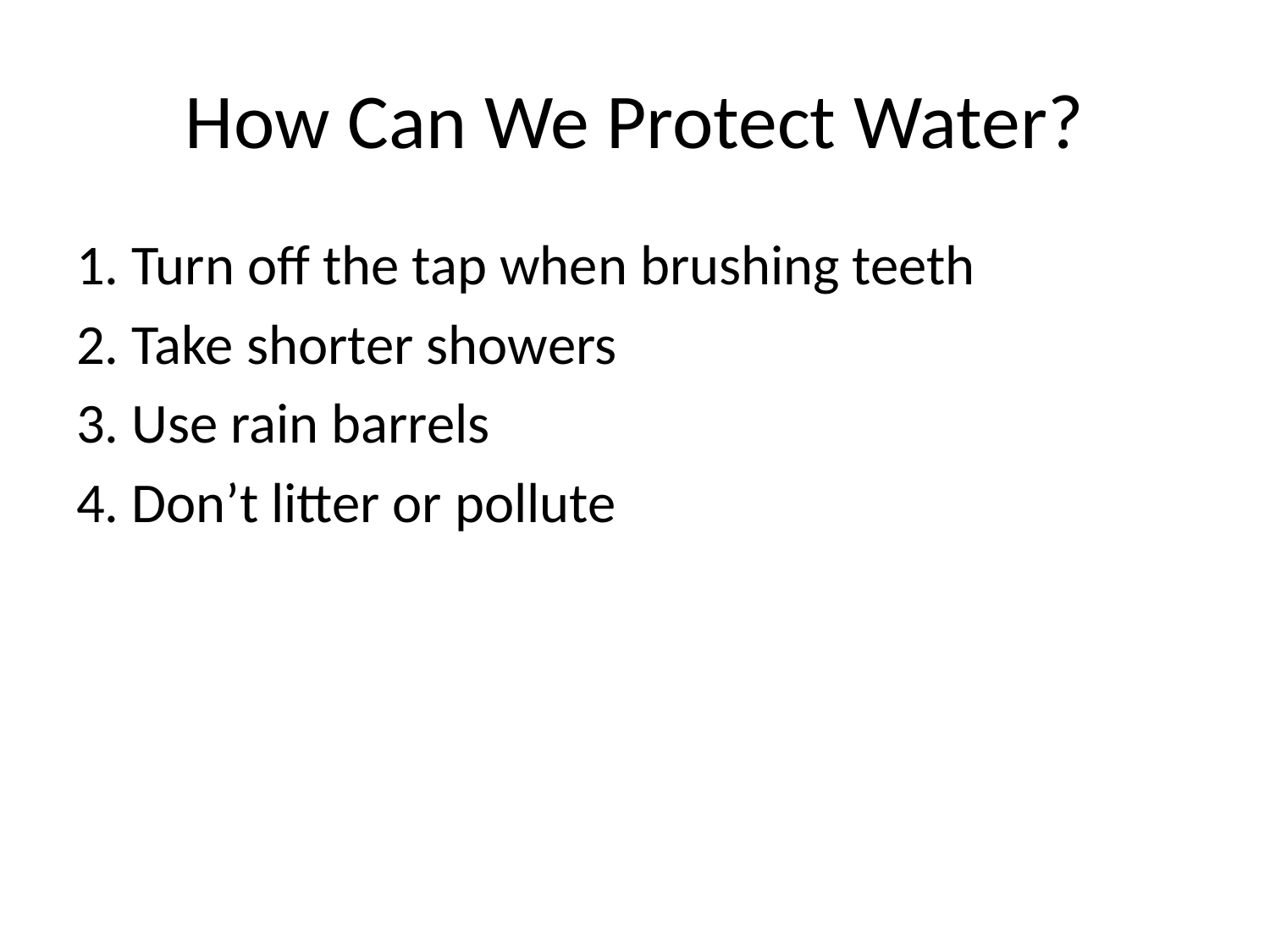

# How Can We Protect Water?
1. Turn off the tap when brushing teeth
2. Take shorter showers
3. Use rain barrels
4. Don’t litter or pollute